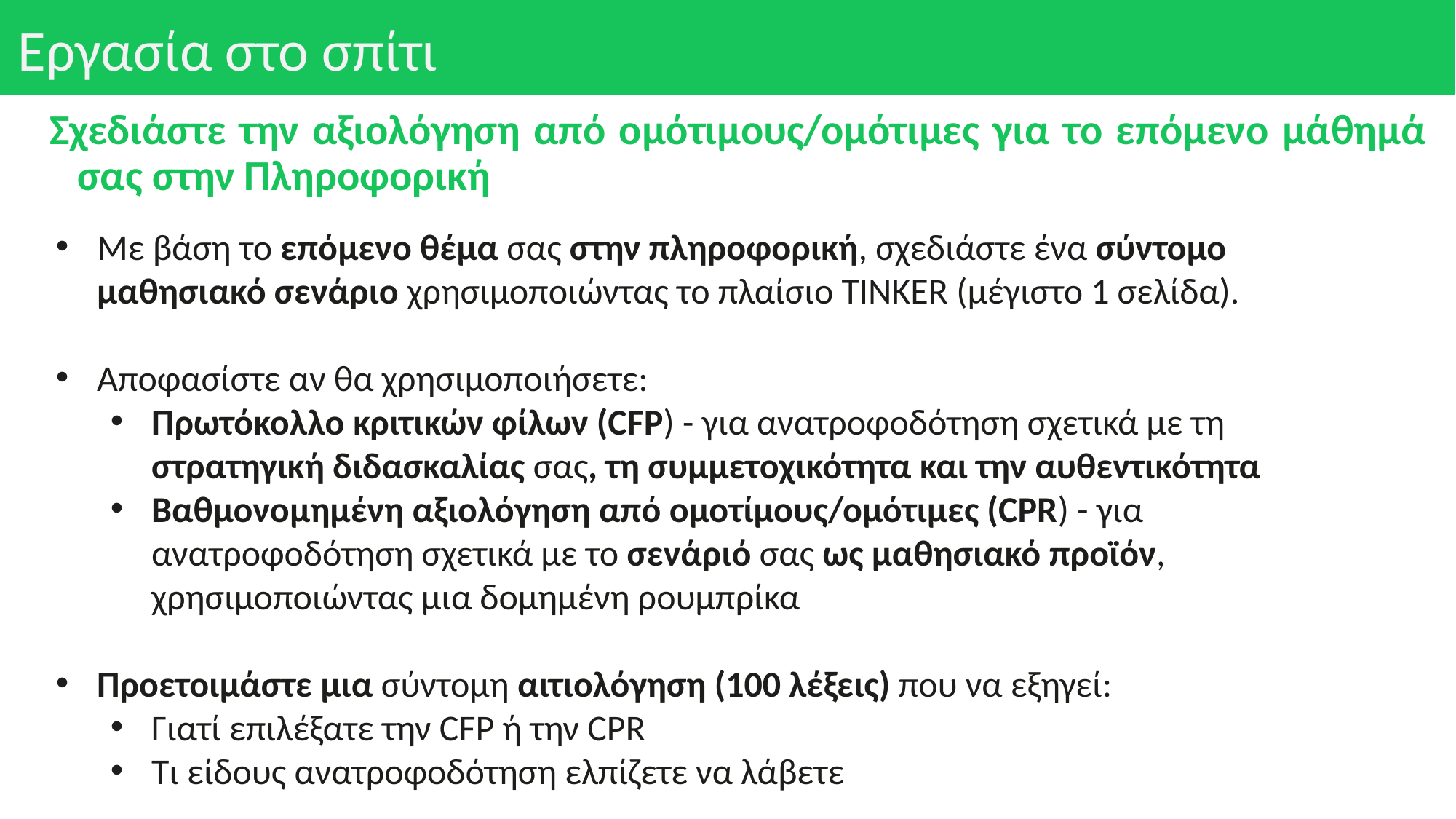

# Εργασία στο σπίτι
Σχεδιάστε την αξιολόγηση από ομότιμους/ομότιμες για το επόμενο μάθημά σας στην Πληροφορική
Με βάση το επόμενο θέμα σας στην πληροφορική, σχεδιάστε ένα σύντομο μαθησιακό σενάριο χρησιμοποιώντας το πλαίσιο TINKER (μέγιστο 1 σελίδα).

Αποφασίστε αν θα χρησιμοποιήσετε:
Πρωτόκολλο κριτικών φίλων (CFP) - για ανατροφοδότηση σχετικά με τη στρατηγική διδασκαλίας σας, τη συμμετοχικότητα και την αυθεντικότητα
Βαθμονομημένη αξιολόγηση από ομοτίμους/ομότιμες (CPR) - για ανατροφοδότηση σχετικά με το σενάριό σας ως μαθησιακό προϊόν, χρησιμοποιώντας μια δομημένη ρουμπρίκα

Προετοιμάστε μια σύντομη αιτιολόγηση (100 λέξεις) που να εξηγεί:
Γιατί επιλέξατε την CFP ή την CPR
Τι είδους ανατροφοδότηση ελπίζετε να λάβετε